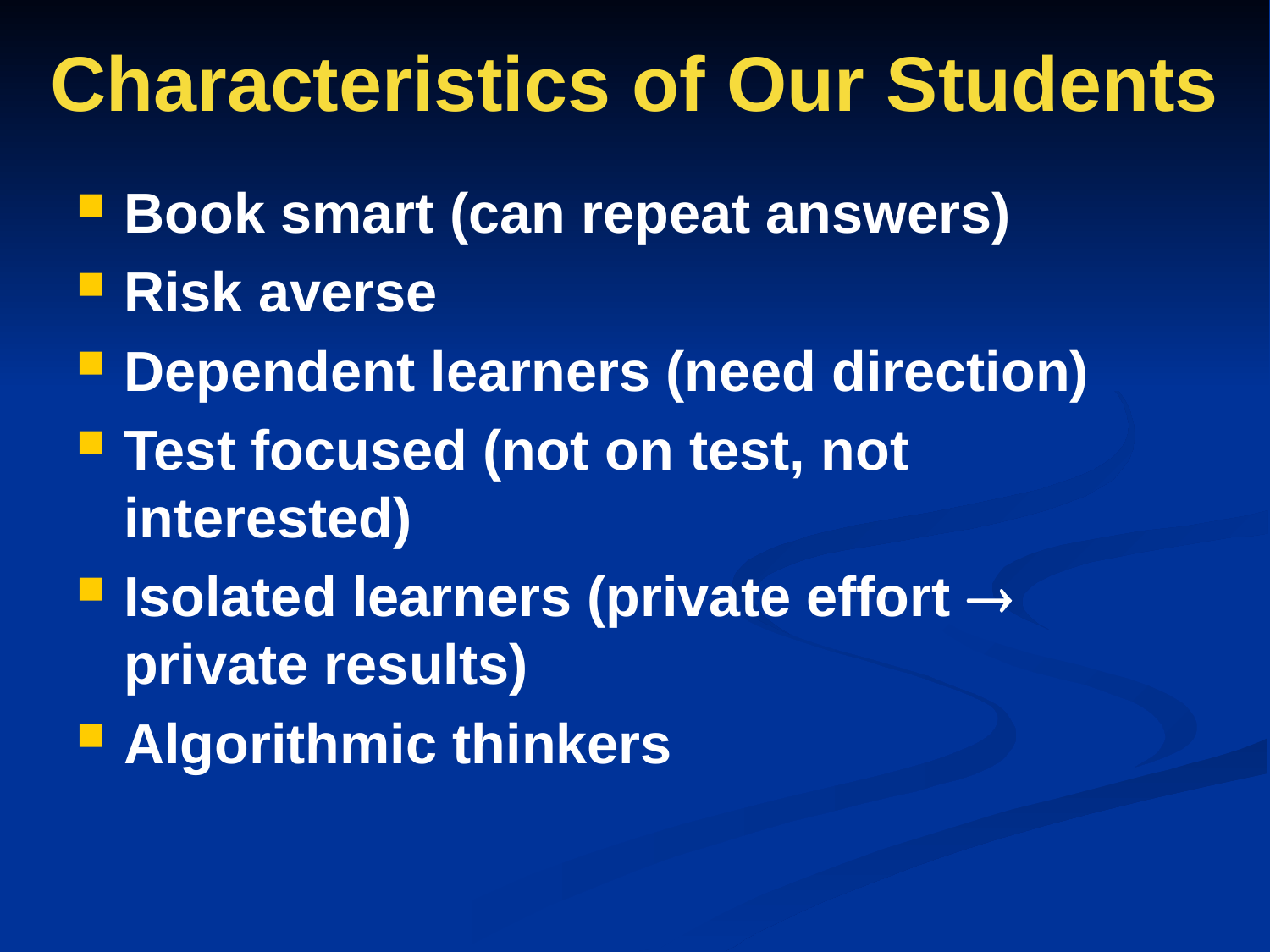

# Characteristics of Our Students
Book smart (can repeat answers)
Risk averse
Dependent learners (need direction)
Test focused (not on test, not interested)
Isolated learners (private effort → private results)
Algorithmic thinkers